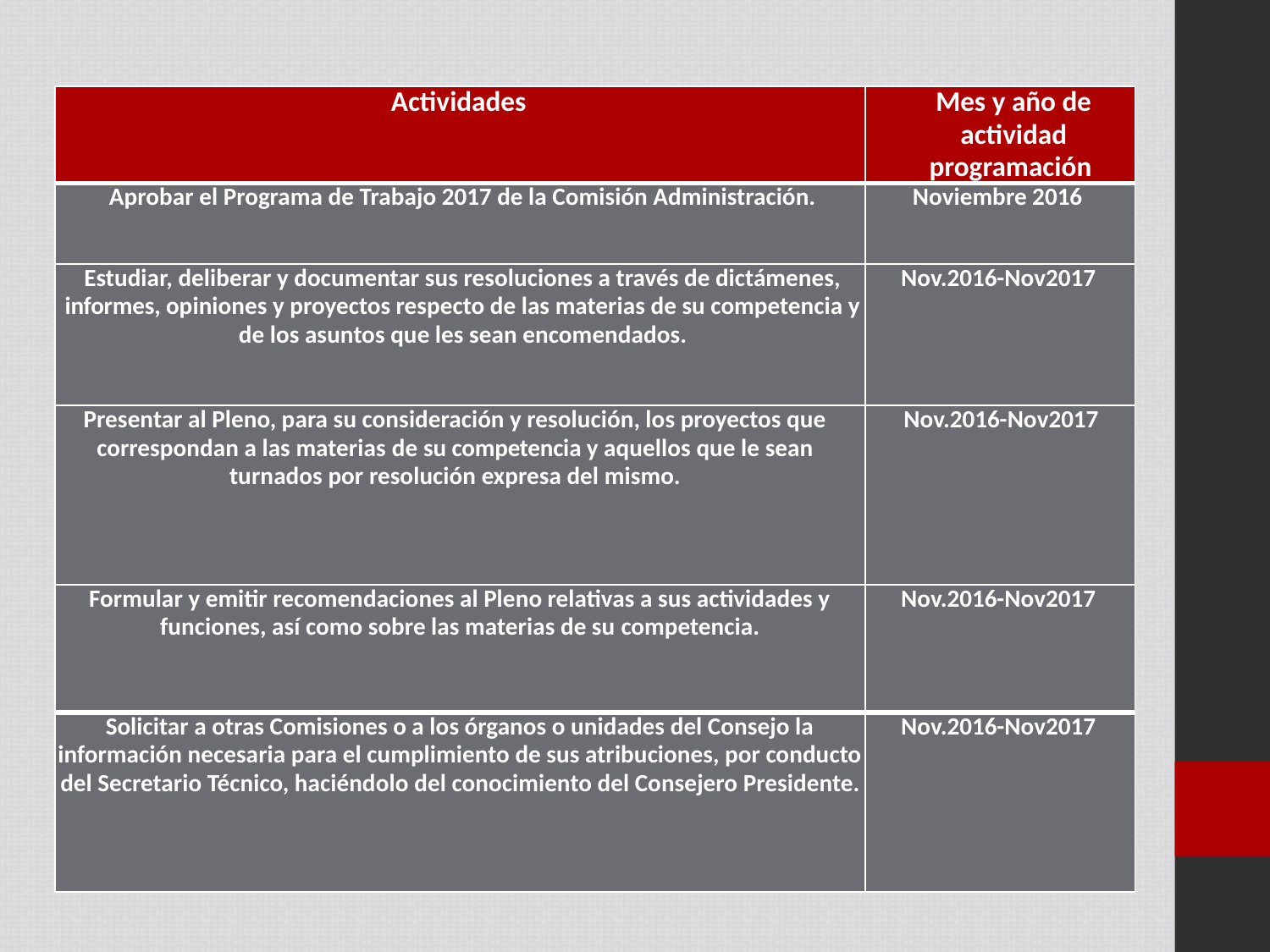

| Actividades | Mes y año de actividad programación |
| --- | --- |
| Aprobar el Programa de Trabajo 2017 de la Comisión Administración. | Noviembre 2016 |
| Estudiar, deliberar y documentar sus resoluciones a través de dictámenes, informes, opiniones y proyectos respecto de las materias de su competencia y de los asuntos que les sean encomendados. | Nov.2016-Nov2017 |
| Presentar al Pleno, para su consideración y resolución, los proyectos que correspondan a las materias de su competencia y aquellos que le sean turnados por resolución expresa del mismo. | Nov.2016-Nov2017 |
| Formular y emitir recomendaciones al Pleno relativas a sus actividades y funciones, así como sobre las materias de su competencia. | Nov.2016-Nov2017 |
| Solicitar a otras Comisiones o a los órganos o unidades del Consejo la información necesaria para el cumplimiento de sus atribuciones, por conducto del Secretario Técnico, haciéndolo del conocimiento del Consejero Presidente. | Nov.2016-Nov2017 |